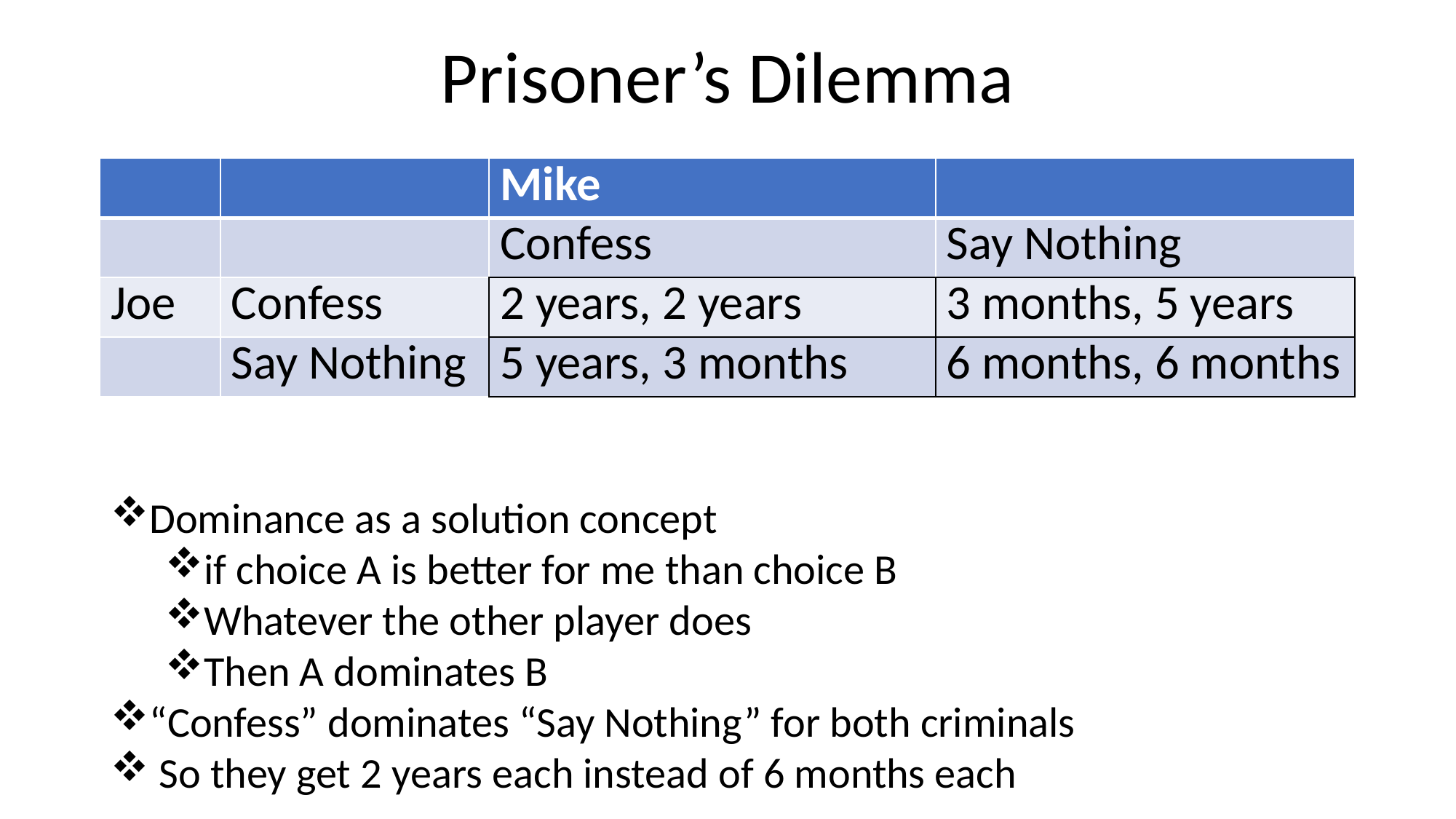

# Prisoner’s Dilemma
|  |  | Mike |  |
| --- | --- | --- | --- |
|  |  | Confess | Say Nothing |
| Joe | Confess | 2 years, 2 years | 3 months, 5 years |
|  | Say Nothing | 5 years, 3 months | 6 months, 6 months |
Dominance as a solution concept
if choice A is better for me than choice B
Whatever the other player does
Then A dominates B
“Confess” dominates “Say Nothing” for both criminals
 So they get 2 years each instead of 6 months each